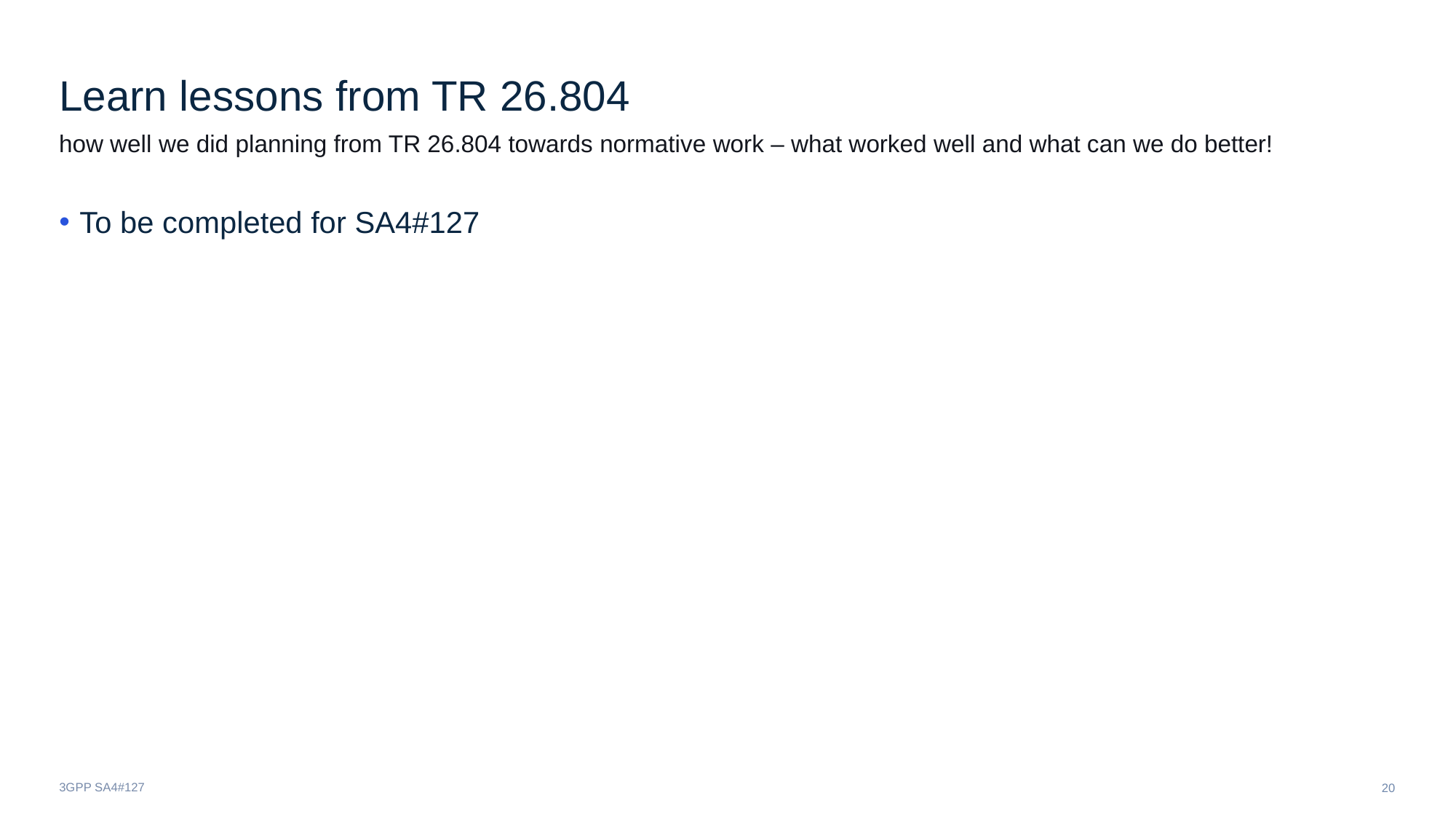

# Learn lessons from TR 26.804
how well we did planning from TR 26.804 towards normative work – what worked well and what can we do better!
To be completed for SA4#127
3GPP SA4#127